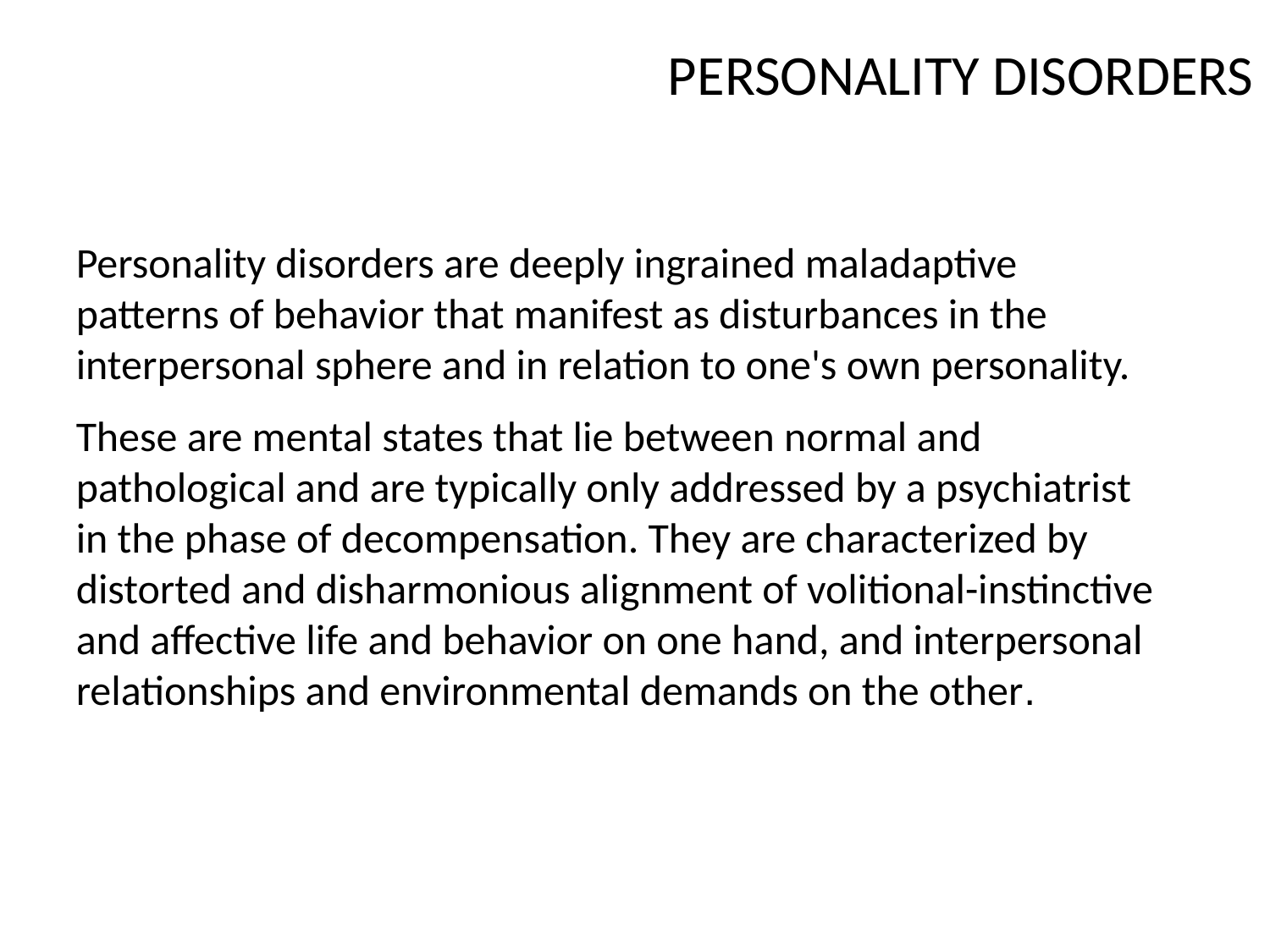

PERSONALITY DISORDERS
#
Personality disorders are deeply ingrained maladaptive patterns of behavior that manifest as disturbances in the interpersonal sphere and in relation to one's own personality.
These are mental states that lie between normal and pathological and are typically only addressed by a psychiatrist in the phase of decompensation. They are characterized by distorted and disharmonious alignment of volitional-instinctive and affective life and behavior on one hand, and interpersonal relationships and environmental demands on the other.